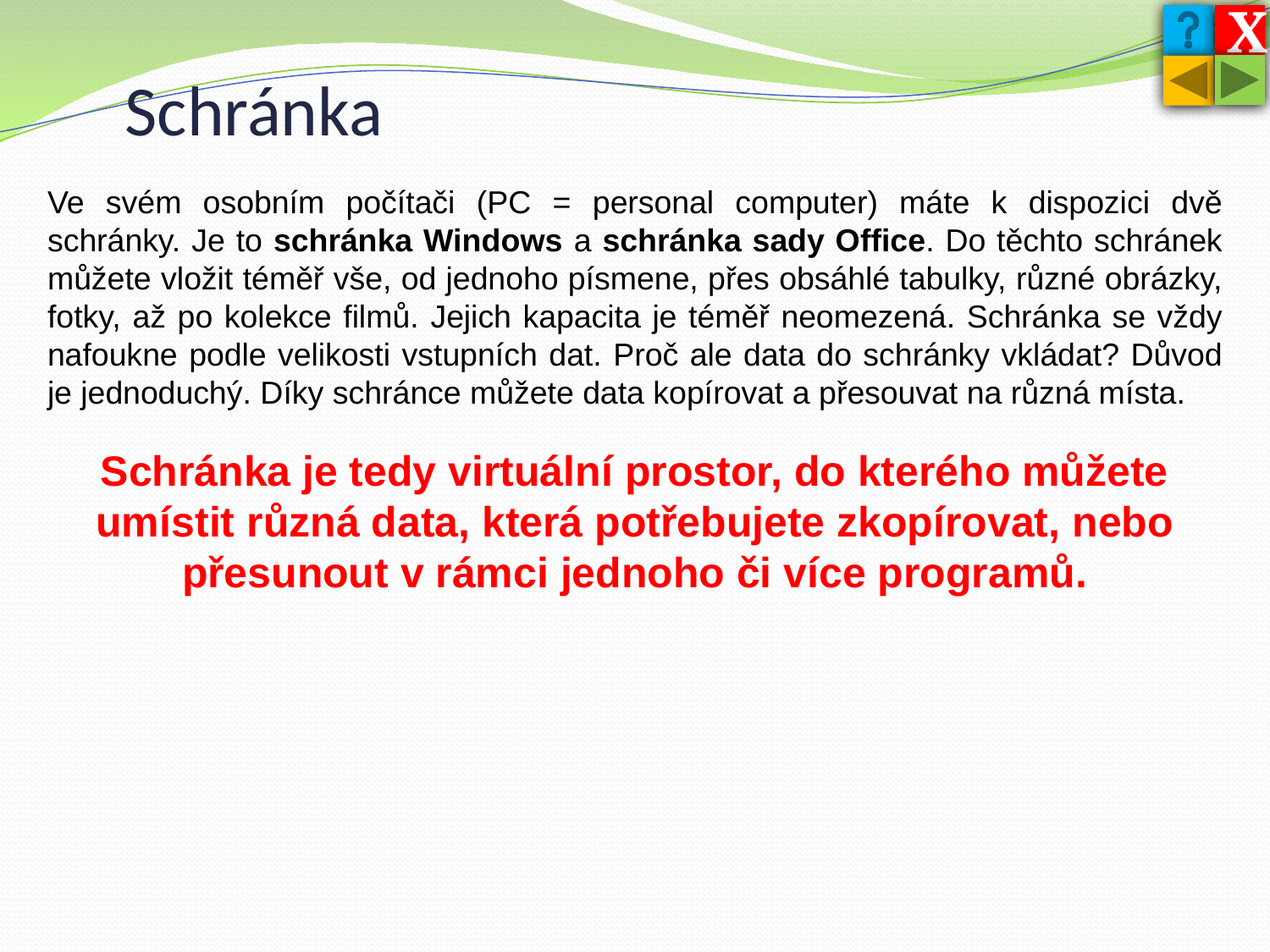

X

Schránka
Ve svém osobním počítači (PC = personal computer) máte k dispozici dvě schránky. Je to schránka Windows a schránka sady Office. Do těchto schránek můžete vložit téměř vše, od jednoho písmene, přes obsáhlé tabulky, různé obrázky, fotky, až po kolekce filmů. Jejich kapacita je téměř neomezená. Schránka se vždy nafoukne podle velikosti vstupních dat. Proč ale data do schránky vkládat? Důvod je jednoduchý. Díky schránce můžete data kopírovat a přesouvat na různá místa.

Schránka je tedy virtuální prostor, do kterého můžete umístit různá data, která potřebujete zkopírovat, nebo přesunout v rámci jednoho či více programů.